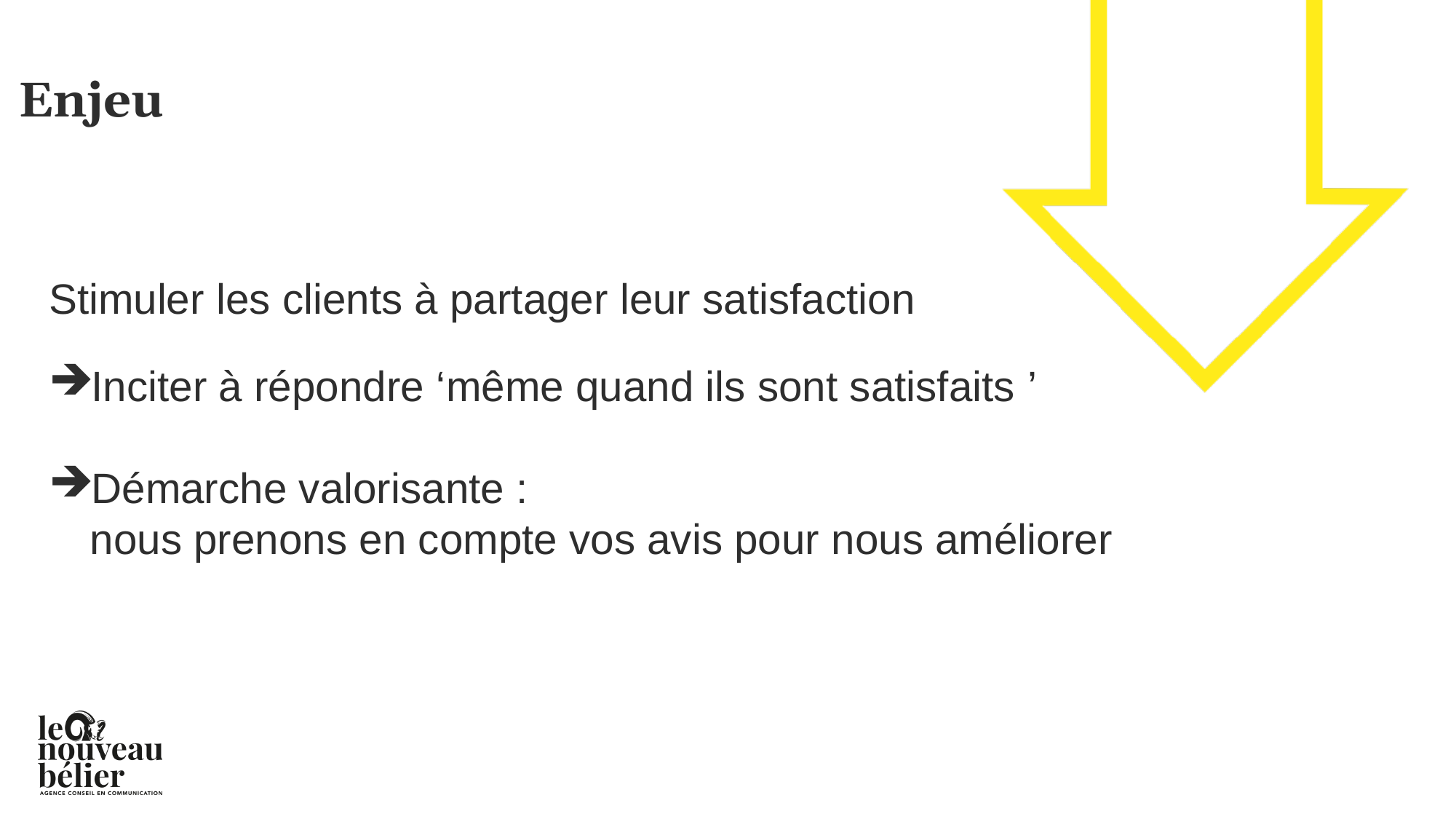

# Enjeu
Stimuler les clients à partager leur satisfaction

Inciter à répondre ‘même quand ils sont satisfaits ’

Démarche valorisante :
nous prenons en compte vos avis pour nous améliorer